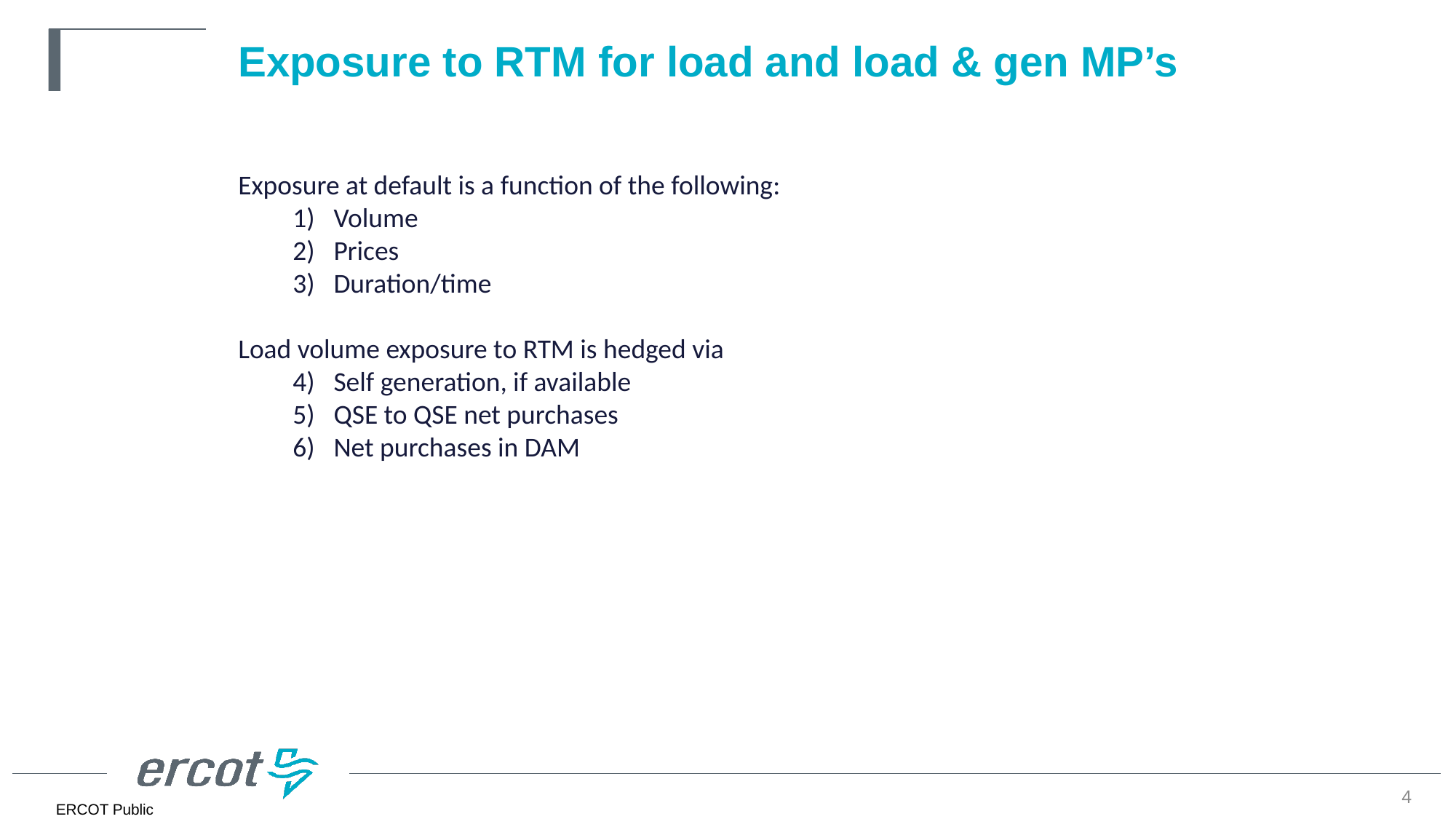

# Exposure to RTM for load and load & gen MP’s

Exposure at default is a function of the following:
Volume
Prices
Duration/time

Load volume exposure to RTM is hedged via
Self generation, if available
QSE to QSE net purchases
Net purchases in DAM

4